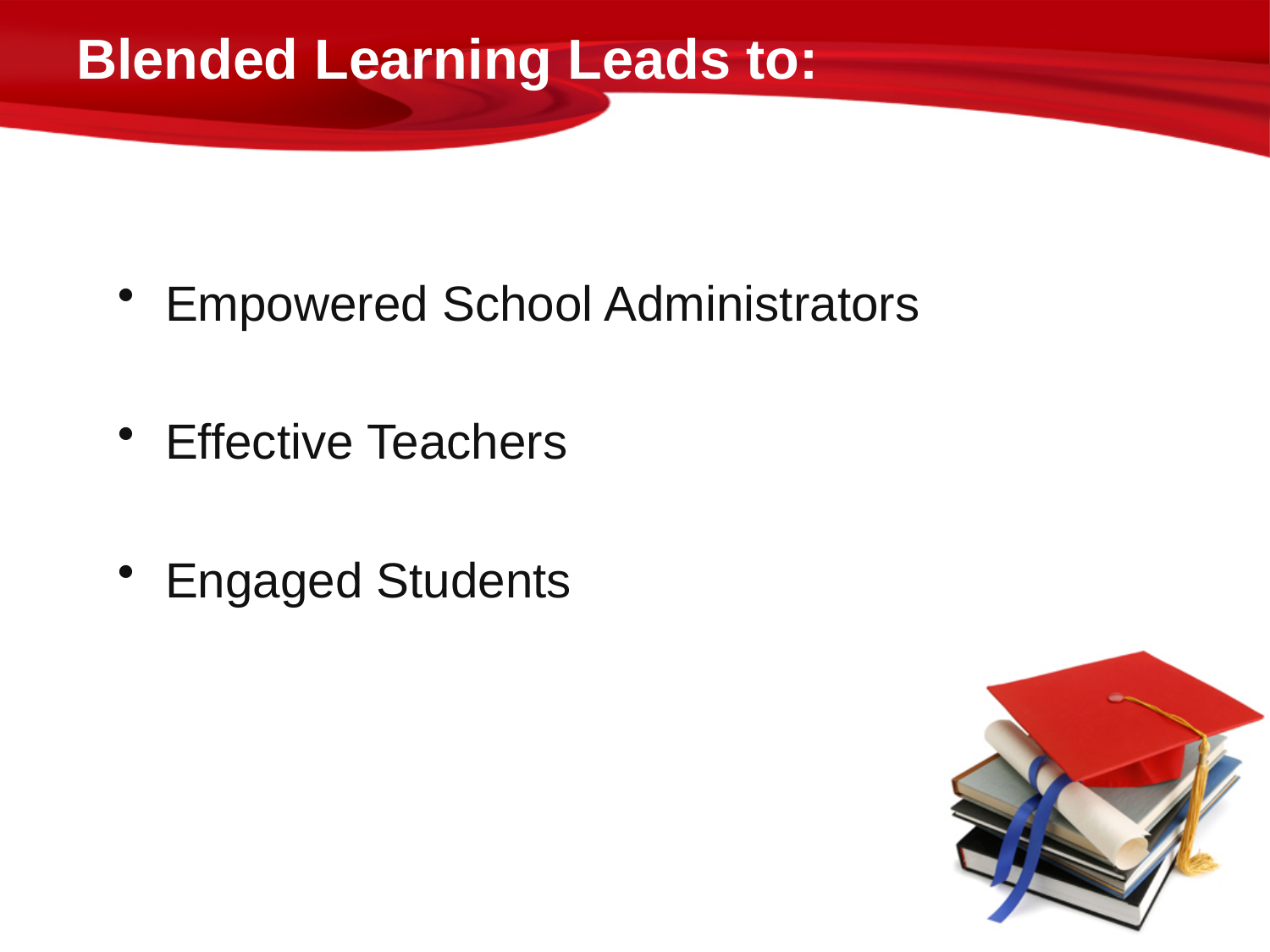

# Blended Learning Leads to:

Empowered School Administrators

Effective Teachers

Engaged Students